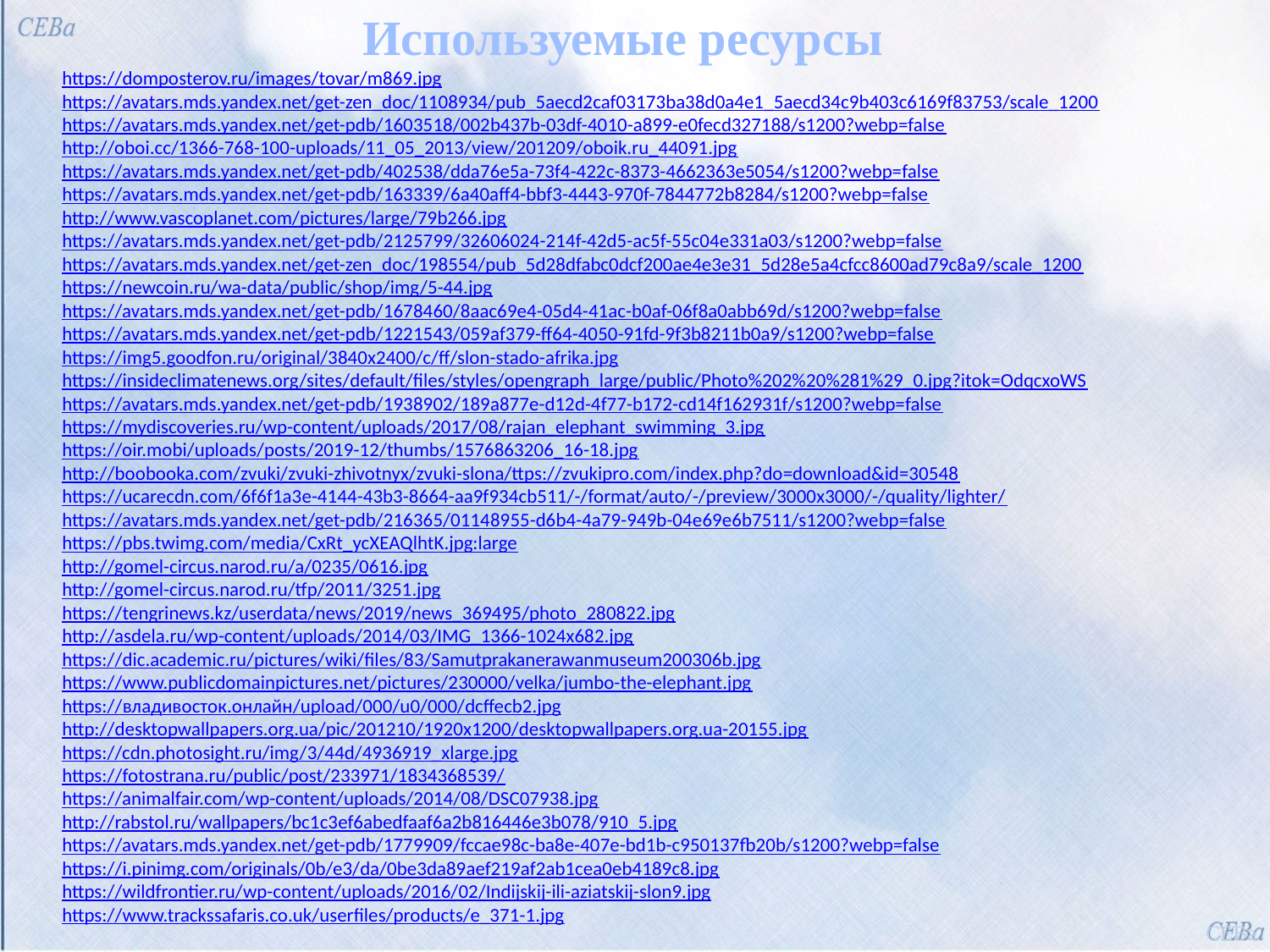

Используемые ресурсы
https://domposterov.ru/images/tovar/m869.jpg
https://avatars.mds.yandex.net/get-zen_doc/1108934/pub_5aecd2caf03173ba38d0a4e1_5aecd34c9b403c6169f83753/scale_1200
https://avatars.mds.yandex.net/get-pdb/1603518/002b437b-03df-4010-a899-e0fecd327188/s1200?webp=false
http://oboi.cc/1366-768-100-uploads/11_05_2013/view/201209/oboik.ru_44091.jpg
https://avatars.mds.yandex.net/get-pdb/402538/dda76e5a-73f4-422c-8373-4662363e5054/s1200?webp=false
https://avatars.mds.yandex.net/get-pdb/163339/6a40aff4-bbf3-4443-970f-7844772b8284/s1200?webp=false
http://www.vascoplanet.com/pictures/large/79b266.jpg
https://avatars.mds.yandex.net/get-pdb/2125799/32606024-214f-42d5-ac5f-55c04e331a03/s1200?webp=false
https://avatars.mds.yandex.net/get-zen_doc/198554/pub_5d28dfabc0dcf200ae4e3e31_5d28e5a4cfcc8600ad79c8a9/scale_1200
https://newcoin.ru/wa-data/public/shop/img/5-44.jpg
https://avatars.mds.yandex.net/get-pdb/1678460/8aac69e4-05d4-41ac-b0af-06f8a0abb69d/s1200?webp=false
https://avatars.mds.yandex.net/get-pdb/1221543/059af379-ff64-4050-91fd-9f3b8211b0a9/s1200?webp=false
https://img5.goodfon.ru/original/3840x2400/c/ff/slon-stado-afrika.jpg
https://insideclimatenews.org/sites/default/files/styles/opengraph_large/public/Photo%202%20%281%29_0.jpg?itok=OdqcxoWS
https://avatars.mds.yandex.net/get-pdb/1938902/189a877e-d12d-4f77-b172-cd14f162931f/s1200?webp=false
https://mydiscoveries.ru/wp-content/uploads/2017/08/rajan_elephant_swimming_3.jpg
https://oir.mobi/uploads/posts/2019-12/thumbs/1576863206_16-18.jpg
http://boobooka.com/zvuki/zvuki-zhivotnyx/zvuki-slona/ttps://zvukipro.com/index.php?do=download&id=30548
https://ucarecdn.com/6f6f1a3e-4144-43b3-8664-aa9f934cb511/-/format/auto/-/preview/3000x3000/-/quality/lighter/
https://avatars.mds.yandex.net/get-pdb/216365/01148955-d6b4-4a79-949b-04e69e6b7511/s1200?webp=false
https://pbs.twimg.com/media/CxRt_ycXEAQlhtK.jpg:large
http://gomel-circus.narod.ru/a/0235/0616.jpg
http://gomel-circus.narod.ru/tfp/2011/3251.jpg
https://tengrinews.kz/userdata/news/2019/news_369495/photo_280822.jpg
http://asdela.ru/wp-content/uploads/2014/03/IMG_1366-1024x682.jpg
https://dic.academic.ru/pictures/wiki/files/83/Samutprakanerawanmuseum200306b.jpg
https://www.publicdomainpictures.net/pictures/230000/velka/jumbo-the-elephant.jpg
https://владивосток.онлайн/upload/000/u0/000/dcffecb2.jpg
http://desktopwallpapers.org.ua/pic/201210/1920x1200/desktopwallpapers.org.ua-20155.jpg
https://cdn.photosight.ru/img/3/44d/4936919_xlarge.jpg
https://fotostrana.ru/public/post/233971/1834368539/
https://animalfair.com/wp-content/uploads/2014/08/DSC07938.jpg
http://rabstol.ru/wallpapers/bc1c3ef6abedfaaf6a2b816446e3b078/910_5.jpg
https://avatars.mds.yandex.net/get-pdb/1779909/fccae98c-ba8e-407e-bd1b-c950137fb20b/s1200?webp=false
https://i.pinimg.com/originals/0b/e3/da/0be3da89aef219af2ab1cea0eb4189c8.jpg
https://wildfrontier.ru/wp-content/uploads/2016/02/Indijskij-ili-aziatskij-slon9.jpg
https://www.trackssafaris.co.uk/userfiles/products/e_371-1.jpg
СЕВа